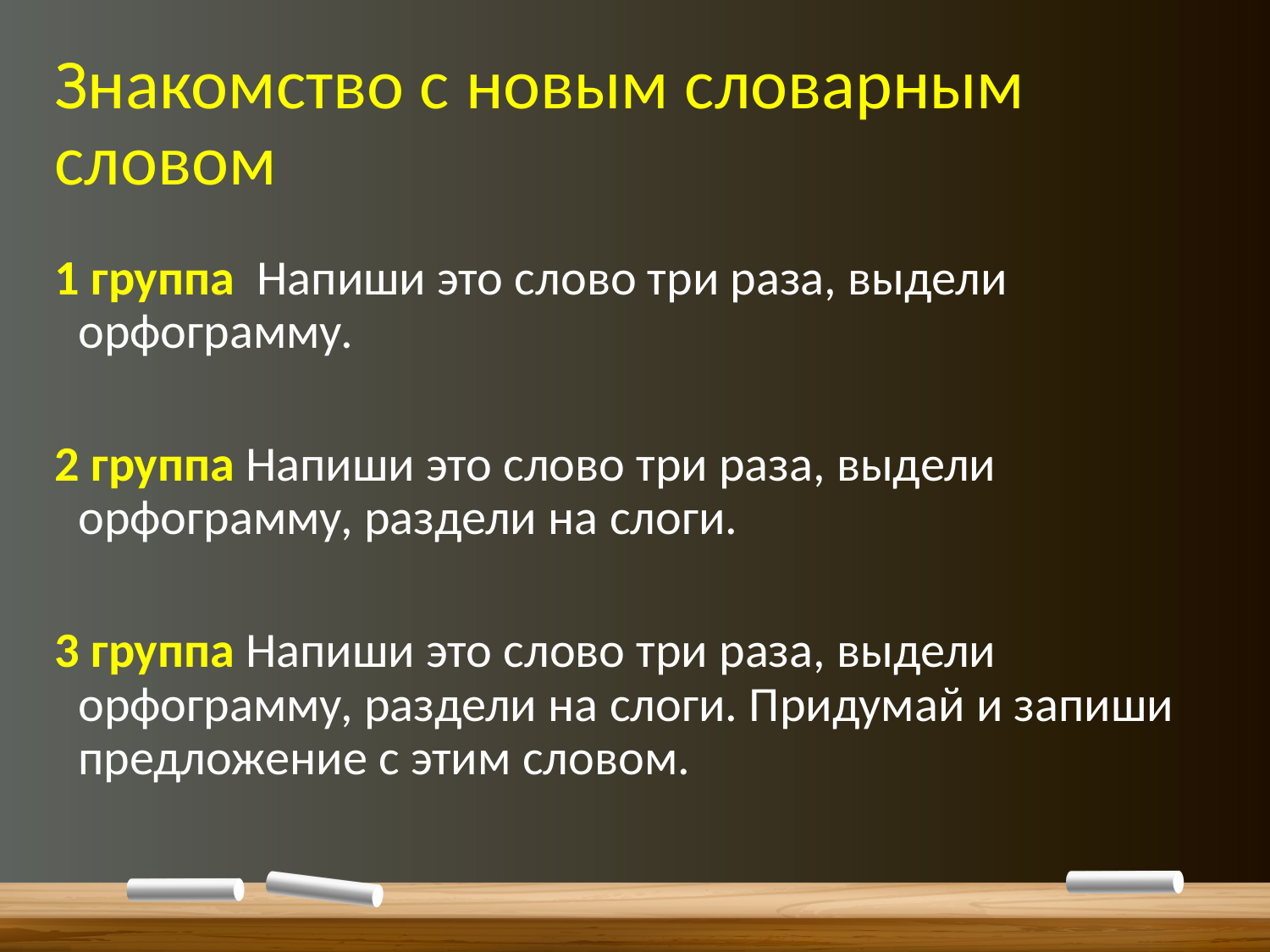

# Знакомство с новым словарным словом
1 группа  Напиши это слово три раза, выдели орфограмму.

2 группа Напиши это слово три раза, выдели орфограмму, раздели на слоги.

3 группа Напиши это слово три раза, выдели орфограмму, раздели на слоги. Придумай и запиши предложение с этим словом.